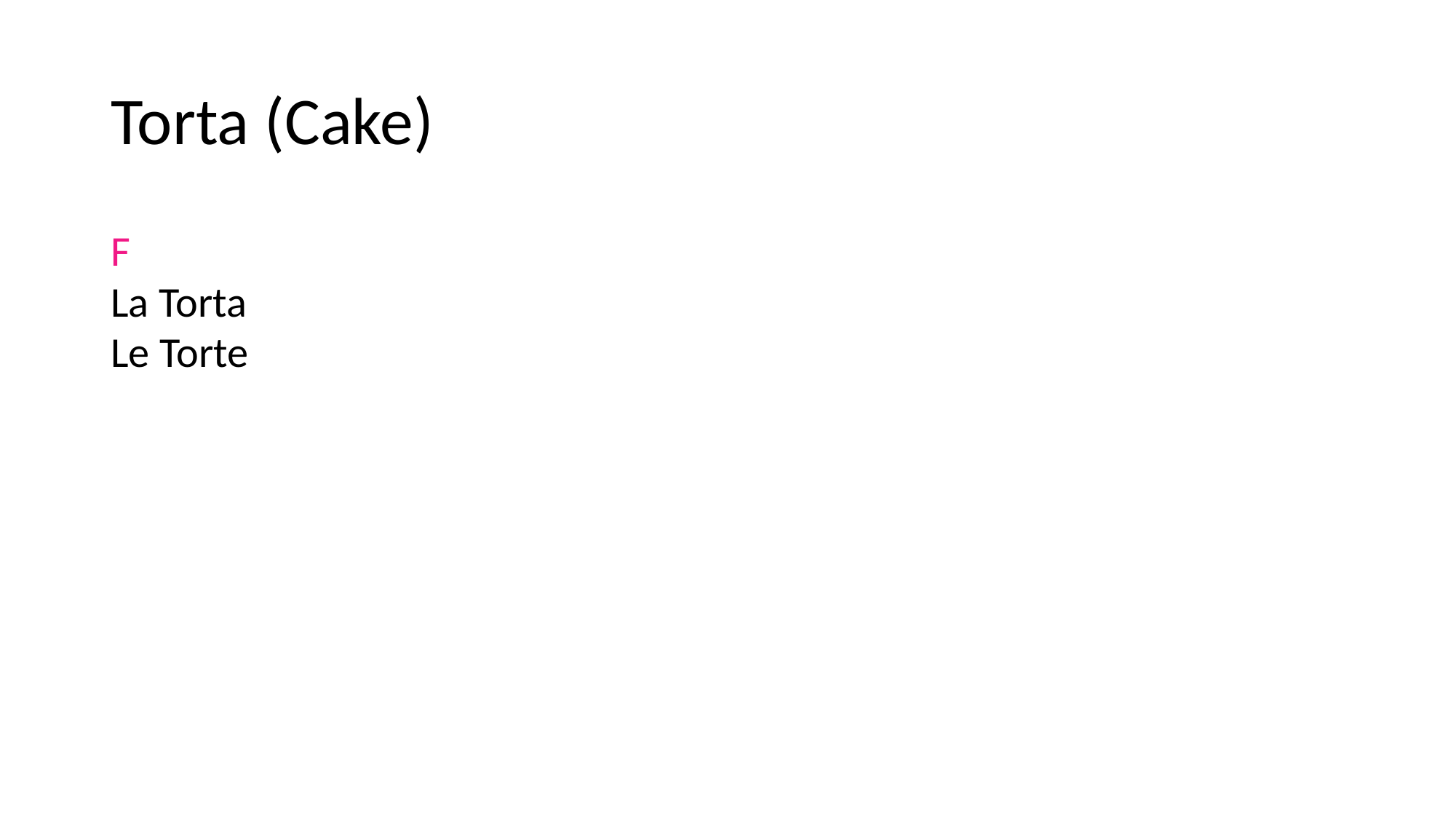

# Torta (Cake)
F
La Torta
Le Torte